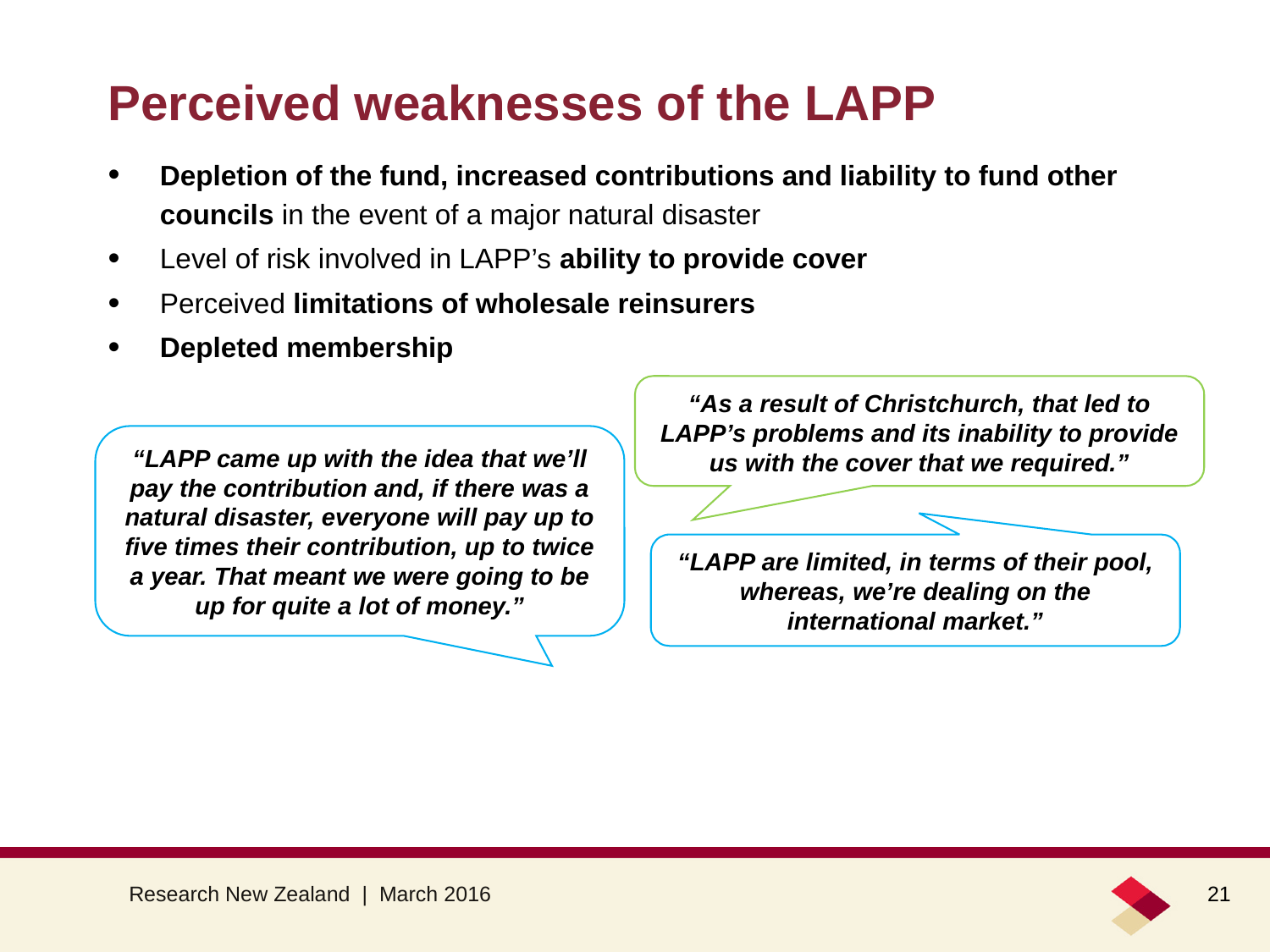

# Perceived weaknesses of the LAPP
Depletion of the fund, increased contributions and liability to fund other councils in the event of a major natural disaster
Level of risk involved in LAPP’s ability to provide cover
Perceived limitations of wholesale reinsurers
Depleted membership
“As a result of Christchurch, that led to LAPP’s problems and its inability to provide us with the cover that we required.”
“LAPP came up with the idea that we’ll pay the contribution and, if there was a natural disaster, everyone will pay up to five times their contribution, up to twice a year. That meant we were going to be up for quite a lot of money.”
“LAPP are limited, in terms of their pool, whereas, we’re dealing on the international market.”